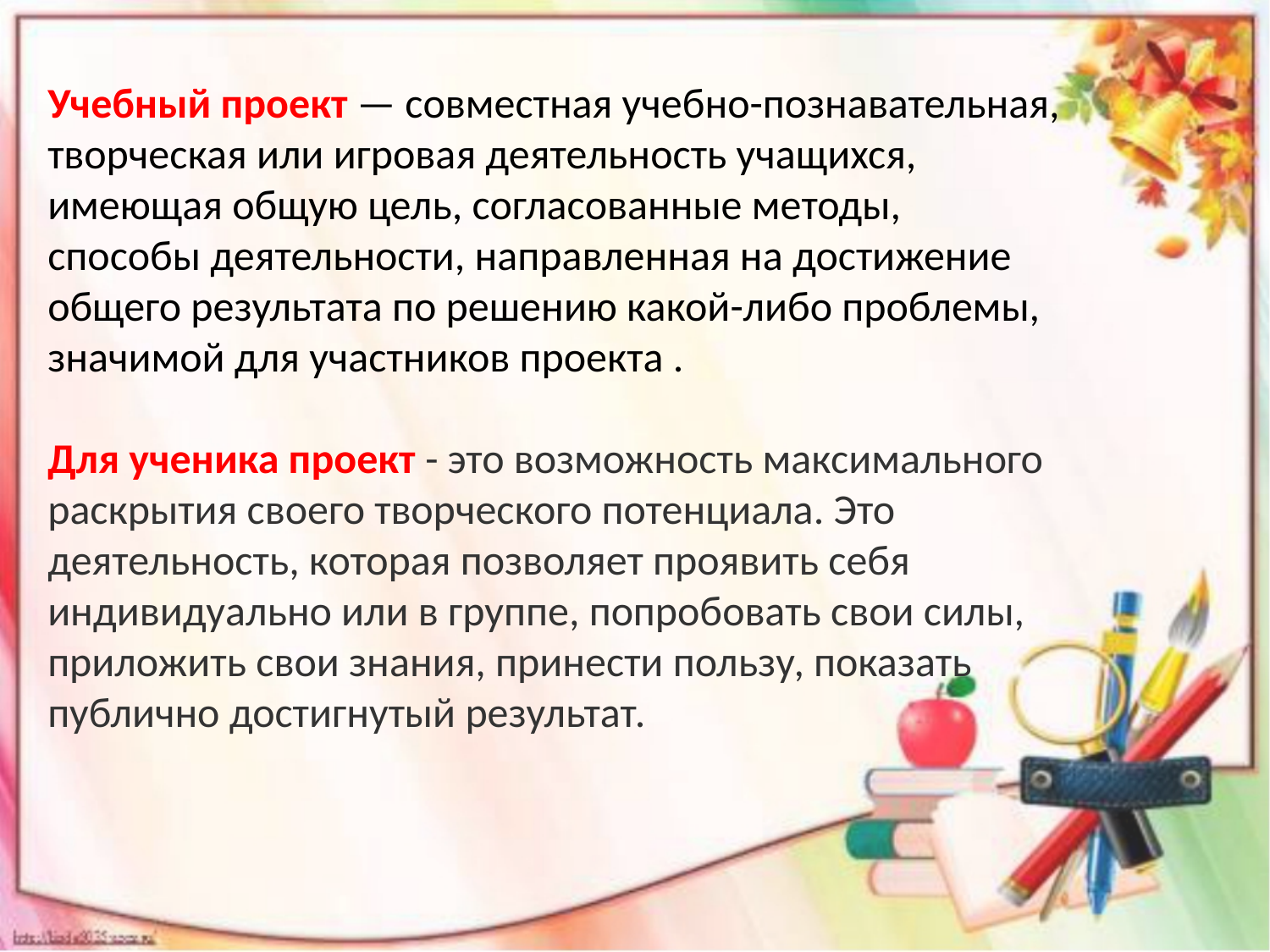

Учебный проект — совместная учебно-познавательная, творческая или игровая деятельность учащихся, имеющая общую цель, согласованные методы, способы деятельности, направленная на достижение общего результата по решению какой-либо проблемы, значимой для участников проекта .

Для ученика проект - это возможность максимального раскрытия своего творческого потенциала. Это деятельность, которая позволяет проявить себя индивидуально или в группе, попробовать свои силы, приложить свои знания, принести пользу, показать публично достигнутый результат.